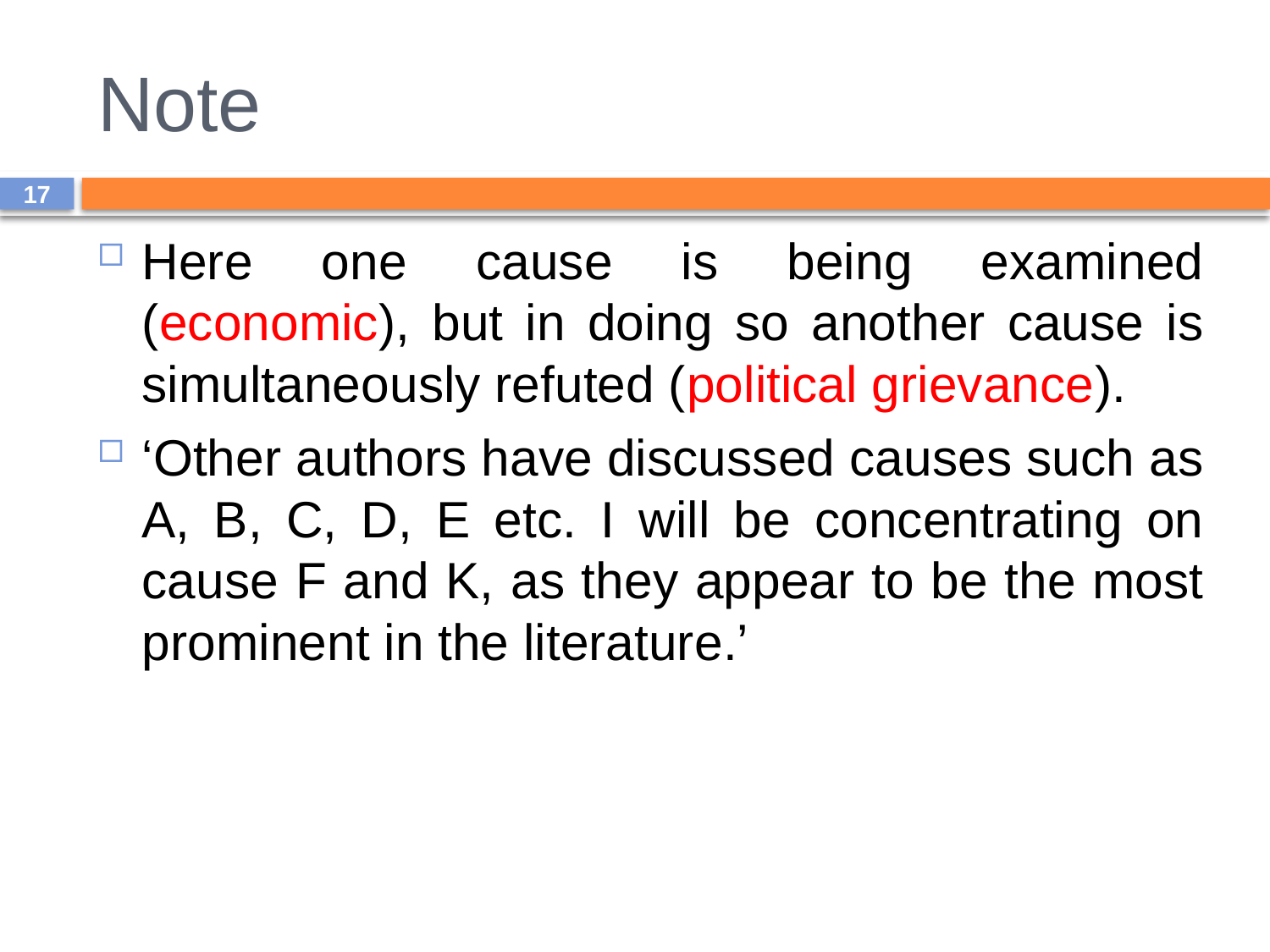

# Note
17
Here one cause is being examined (economic), but in doing so another cause is simultaneously refuted (political grievance).
‘Other authors have discussed causes such as A, B, C, D, E etc. I will be concentrating on cause F and K, as they appear to be the most prominent in the literature.’